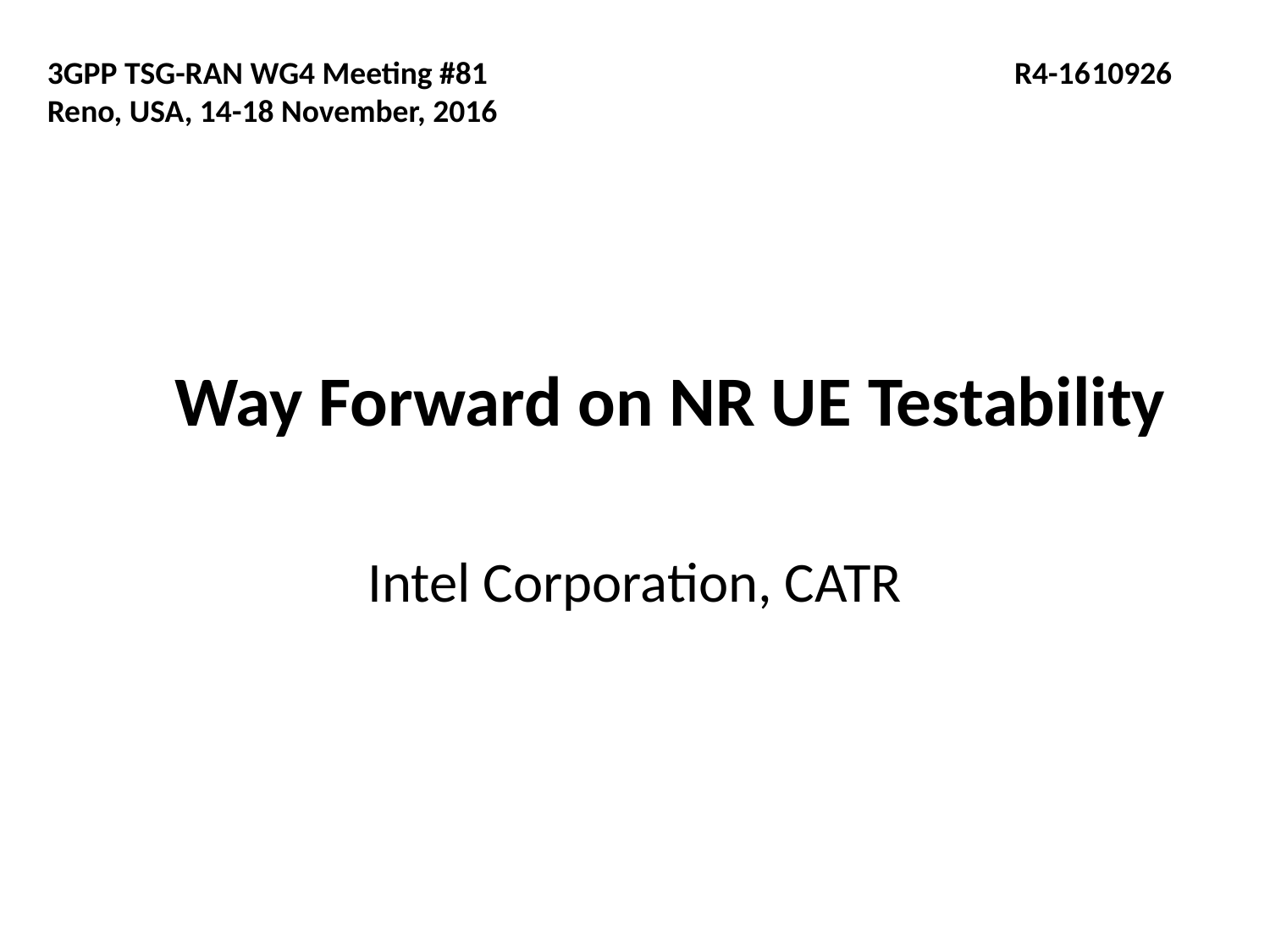

3GPP TSG-RAN WG4 Meeting #81	                                                                R4-1610926
Reno, USA, 14-18 November, 2016

# Way Forward on NR UE Testability
Intel Corporation, CATR